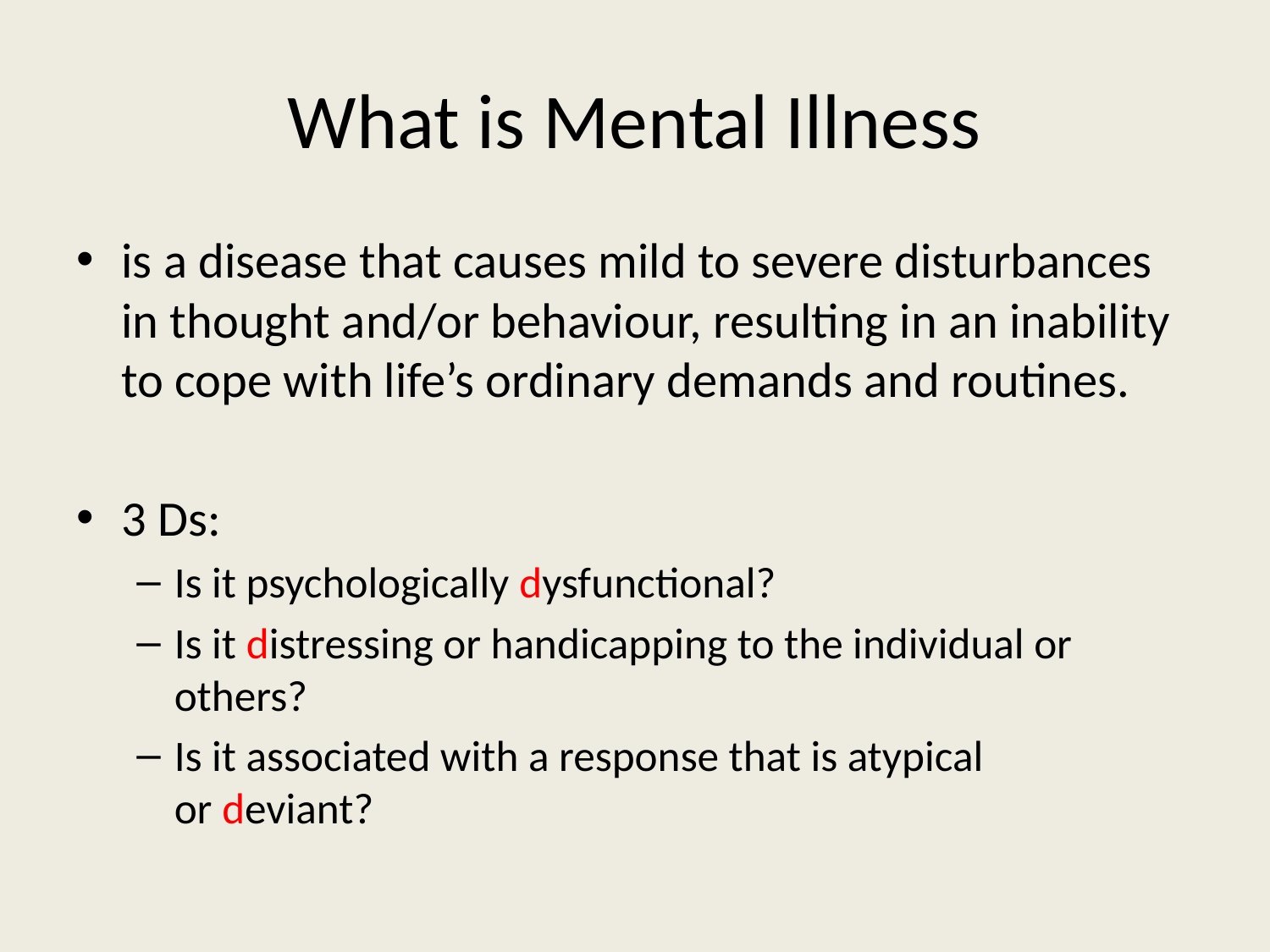

# What is Mental Illness
is a disease that causes mild to severe disturbances in thought and/or behaviour, resulting in an inability to cope with life’s ordinary demands and routines.

3 Ds:
Is it psychologically dysfunctional?
Is it distressing or handicapping to the individual or others?
Is it associated with a response that is atypical or deviant?